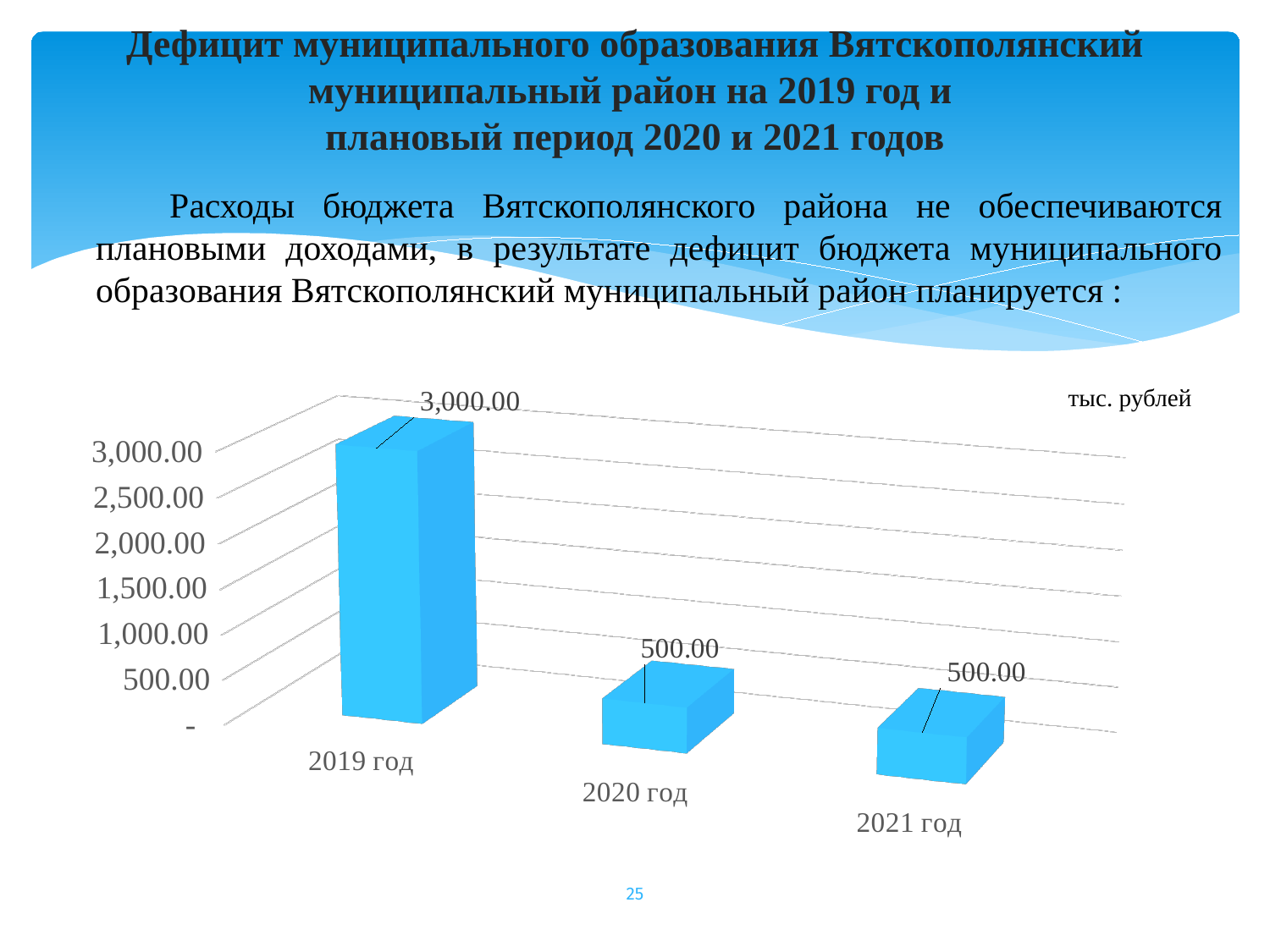

# Дефицит муниципального образования Вятскополянский муниципальный район на 2019 год и плановый период 2020 и 2021 годов
    Расходы бюджета Вятскополянского района не обеспечиваются плановыми доходами, в результате дефицит бюджета муниципального образования Вятскополянский муниципальный район планируется :

[unsupported chart]

тыс. рублей
25